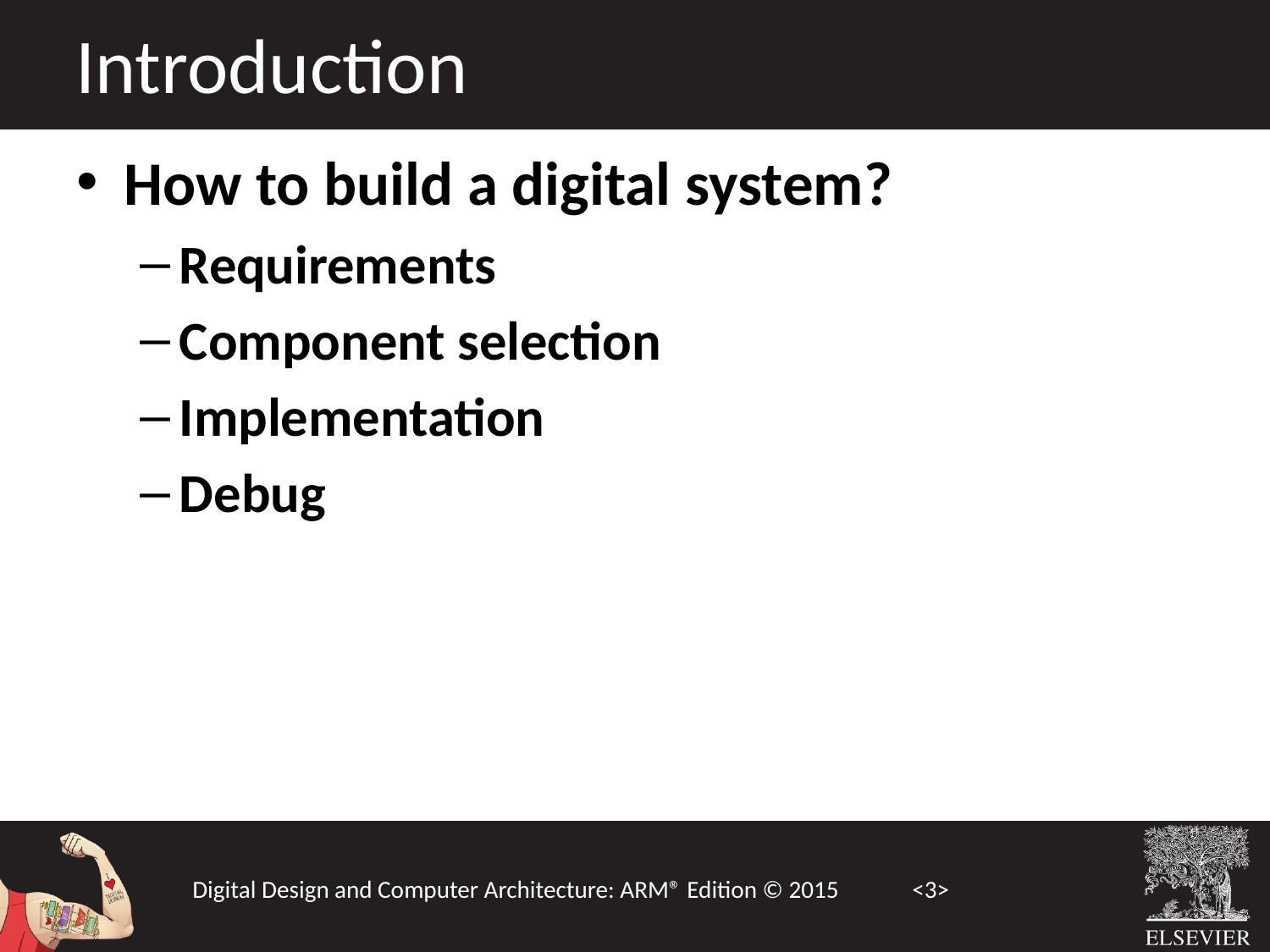

Introduction
How to build a digital system?
Requirements
Component selection
Implementation
Debug